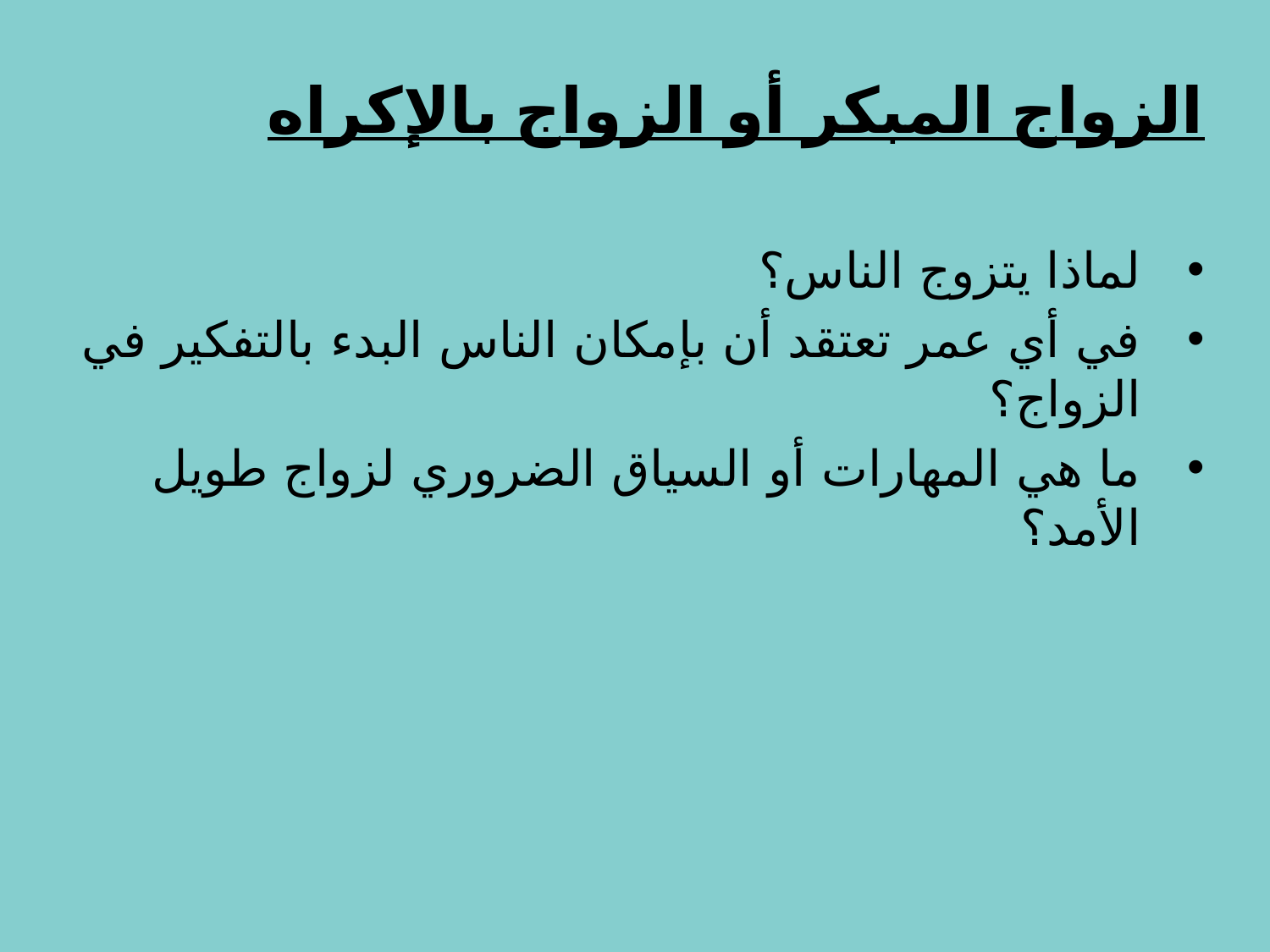

# الزواج المبكر أو الزواج بالإكراه
لماذا يتزوج الناس؟
في أي عمر تعتقد أن بإمكان الناس البدء بالتفكير في الزواج؟
ما هي المهارات أو السياق الضروري لزواج طويل الأمد؟